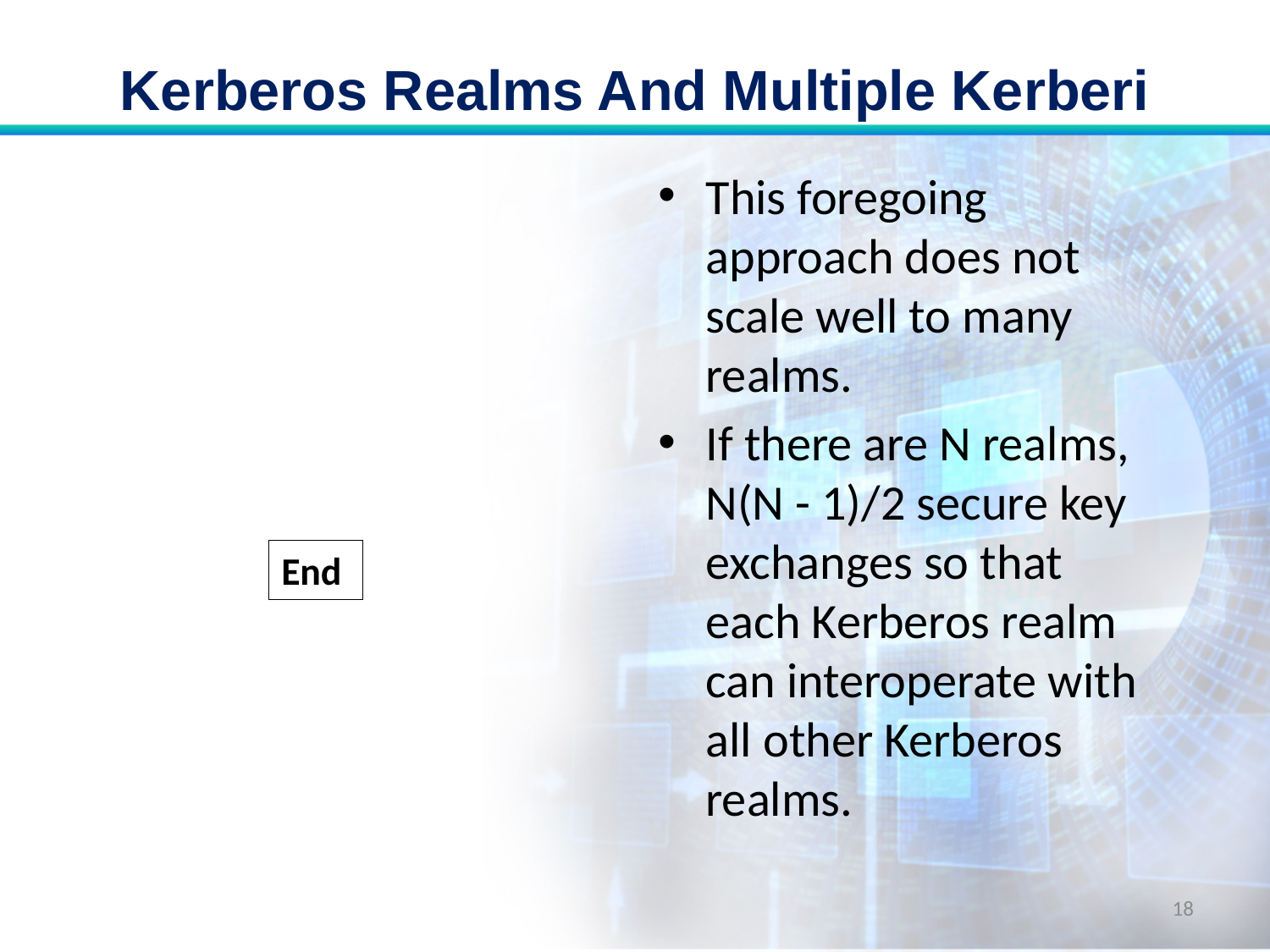

# Kerberos Realms And Multiple Kerberi
This foregoing approach does not scale well to many realms.
If there are N realms, N(N - 1)/2 secure key exchanges so that each Kerberos realm can interoperate with all other Kerberos realms.
End
18